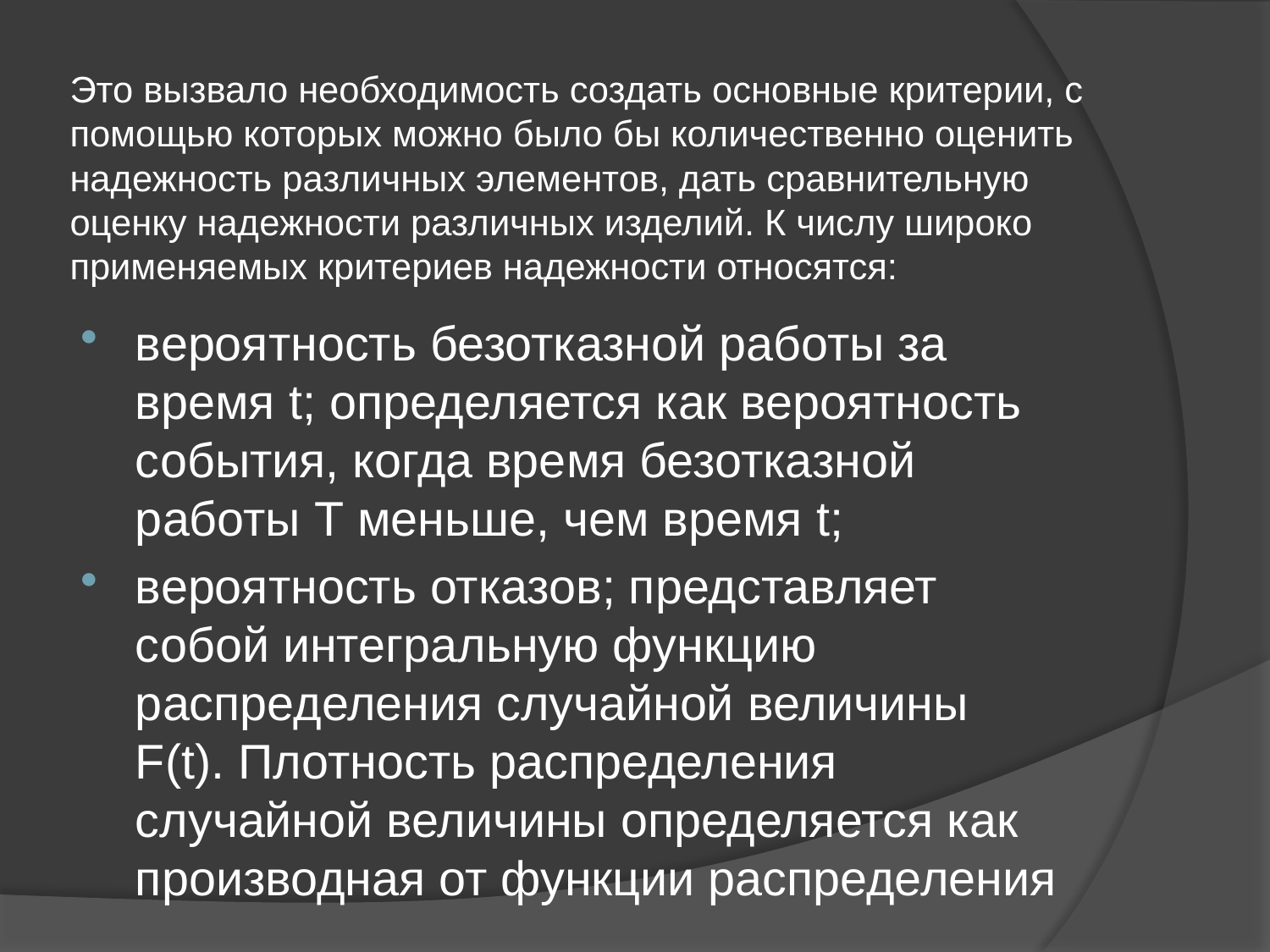

# Это вызвало необходимость создать основные критерии, с помощью которых можно было бы количественно оценить надежность различных элементов, дать сравнительную оценку надежности различных изделий. К числу широко применяемых критериев надежности относятся:
вероятность безотказной работы за время t; определяется как вероятность события, когда время безотказной работы T меньше, чем время t;
вероятность отказов; представляет собой интегральную функцию распределения случайной величины F(t). Плотность распределения случайной величины определяется как производная от функции распределения